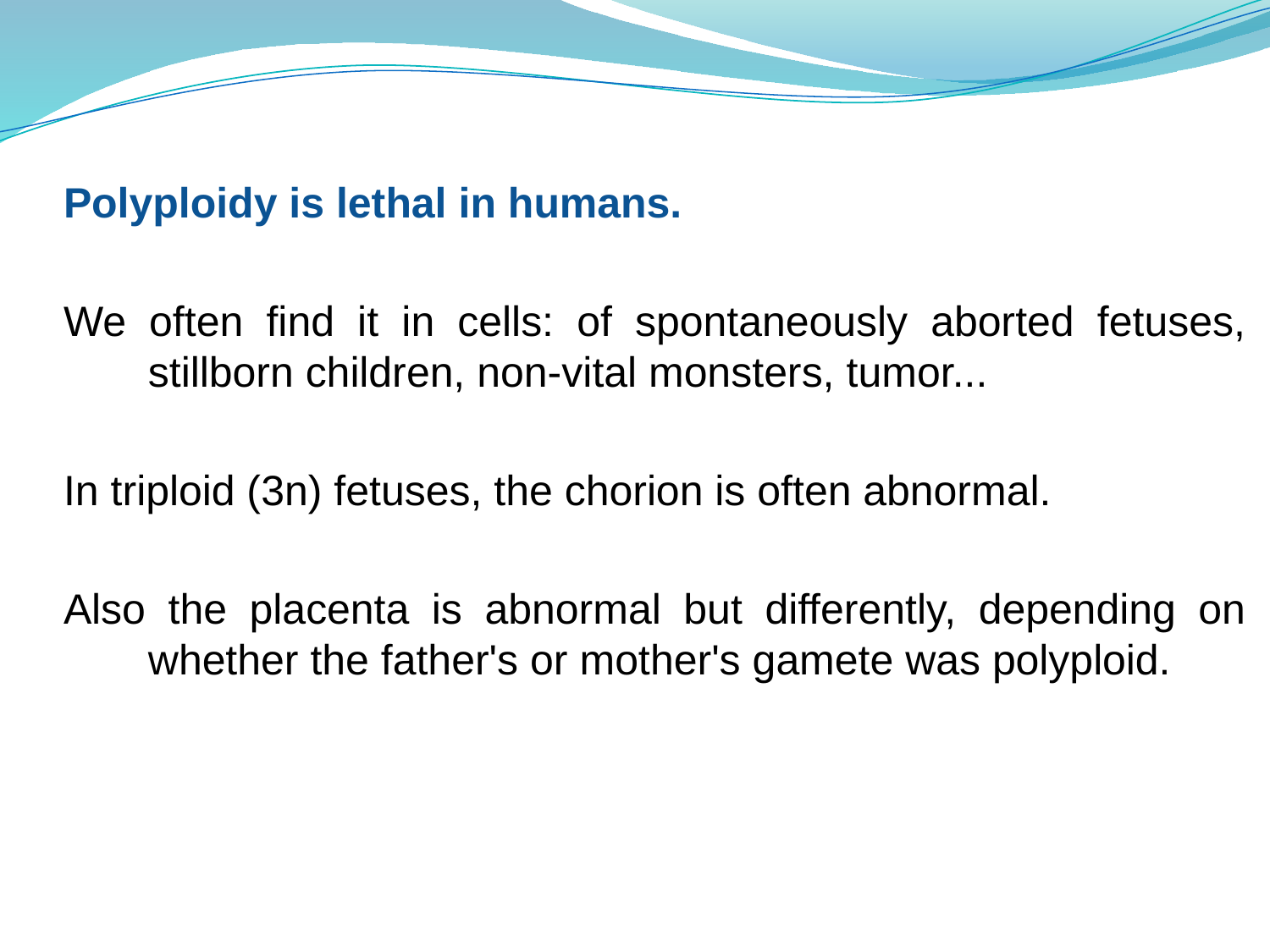

Polyploidy is lethal in humans.

We often find it in cells: of spontaneously aborted fetuses, stillborn children, non-vital monsters, tumor...

In triploid (3n) fetuses, the chorion is often abnormal.

Also the placenta is abnormal but differently, depending on whether the father's or mother's gamete was polyploid.